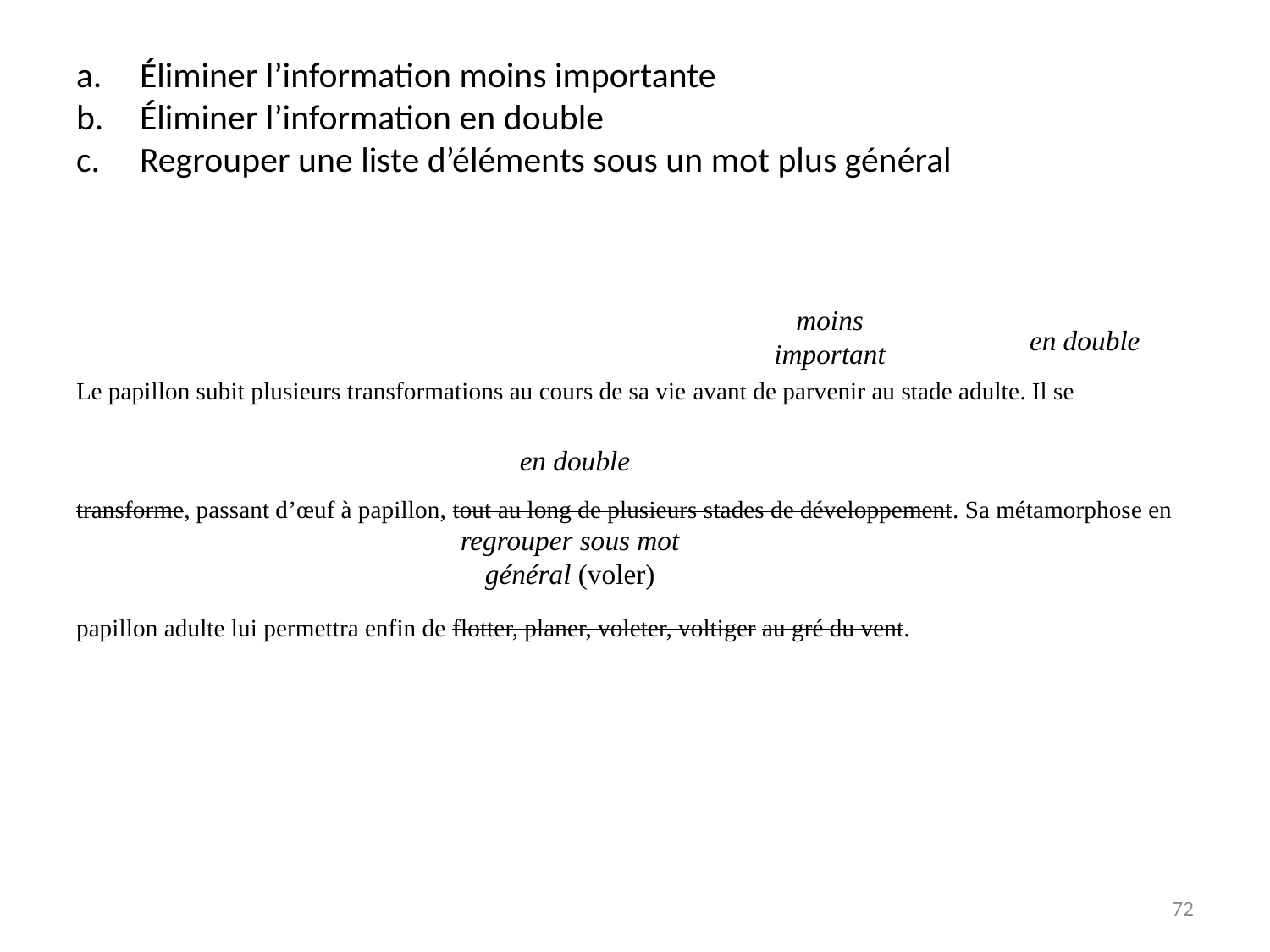

Éliminer l’information moins importante
Éliminer l’information en double
Regrouper une liste d’éléments sous un mot plus général

Le papillon subit plusieurs transformations au cours de sa vie avant de parvenir au stade adulte. Il se transforme, passant d’œuf à papillon, tout au long de plusieurs stades de développement. Sa métamorphose en papillon adulte lui permettra enfin de flotter, planer, voleter, voltiger au gré du vent.

moins important
en double
en double
regrouper sous mot général (voler)
72